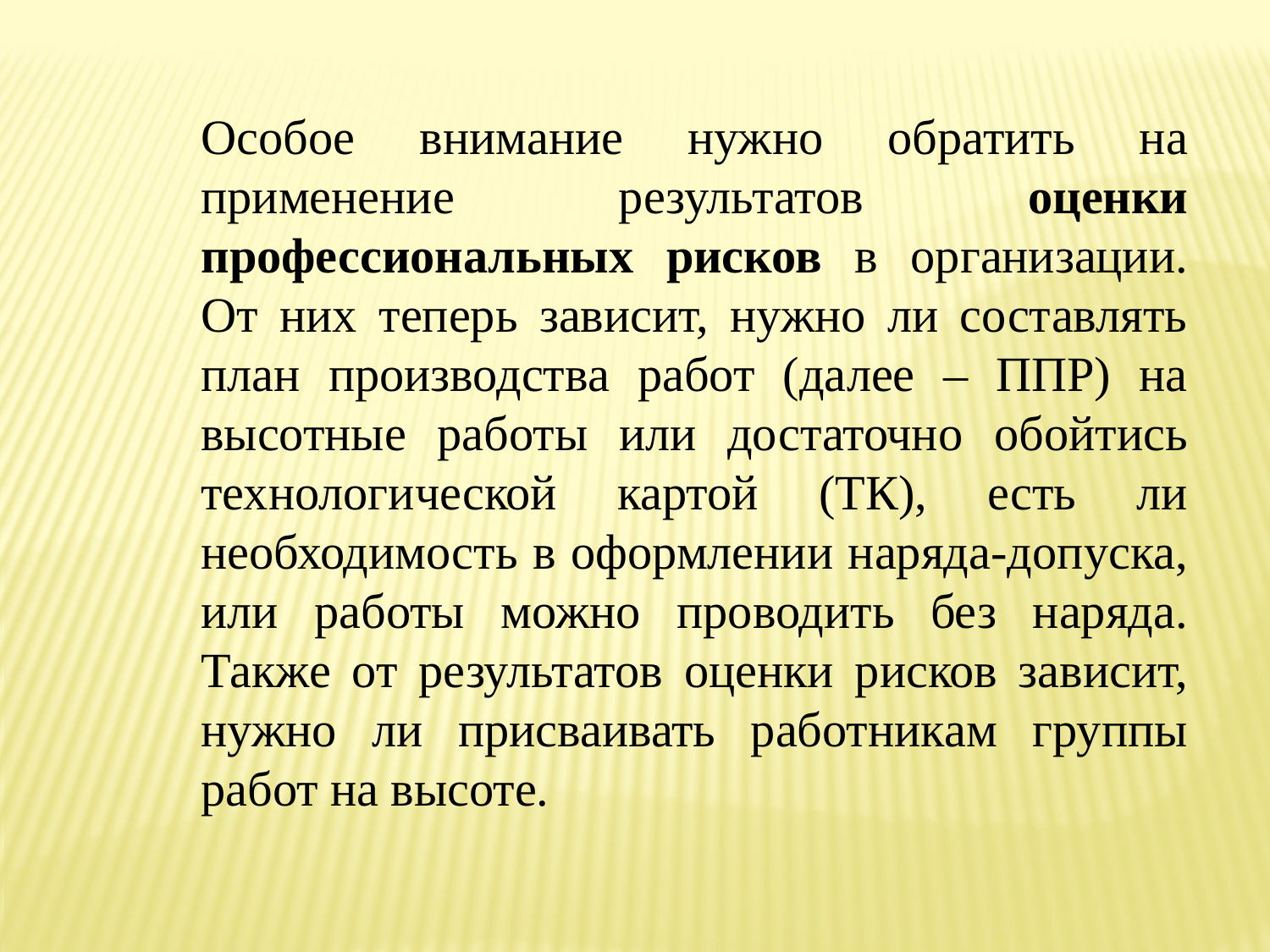

Особое внимание нужно обратить на применение результатов оценки профессиональных рисков в организации. От них теперь зависит, нужно ли составлять план производства работ (далее – ППР) на высотные работы или достаточно обойтись технологической картой (ТК), есть ли необходимость в оформлении наряда-допуска, или работы можно проводить без наряда. Также от результатов оценки рисков зависит, нужно ли присваивать работникам группы работ на высоте.